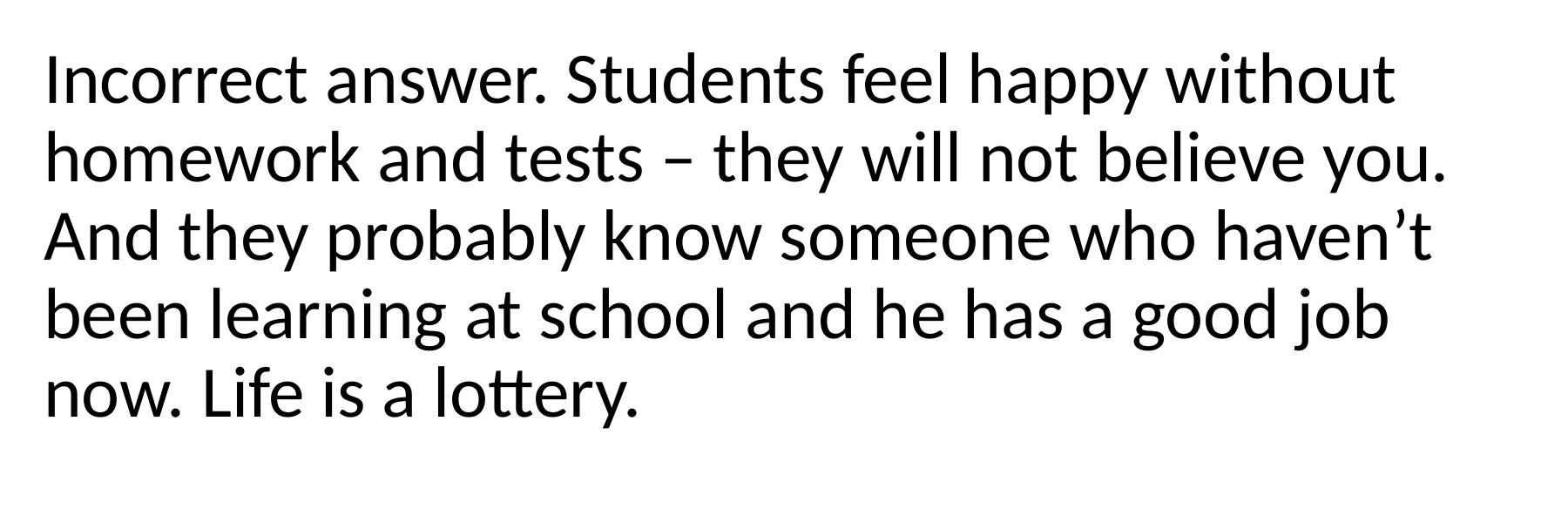

Incorrect answer. Students feel happy without homework and tests – they will not believe you. And they probably know someone who haven’t been learning at school and he has a good job now. Life is a lottery.